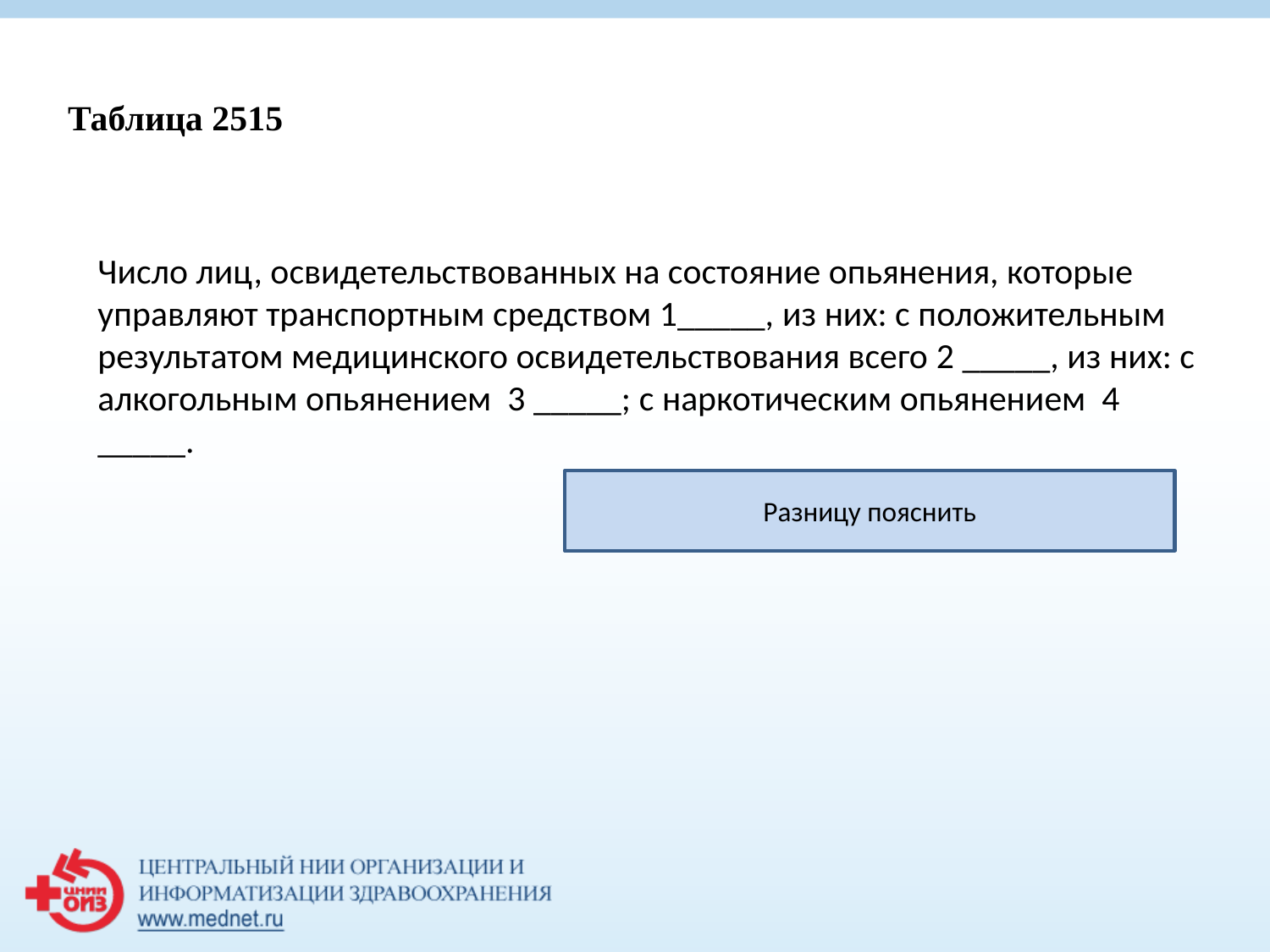

Таблица 2515
# Число лиц, освидетельствованных на состояние опьянения, которые управляют транспортным средством 1_____, из них: с положительным результатом медицинского освидетельствования всего 2 _____, из них: с алкогольным опьянением  3 _____; с наркотическим опьянением  4 _____.
Разницу пояснить